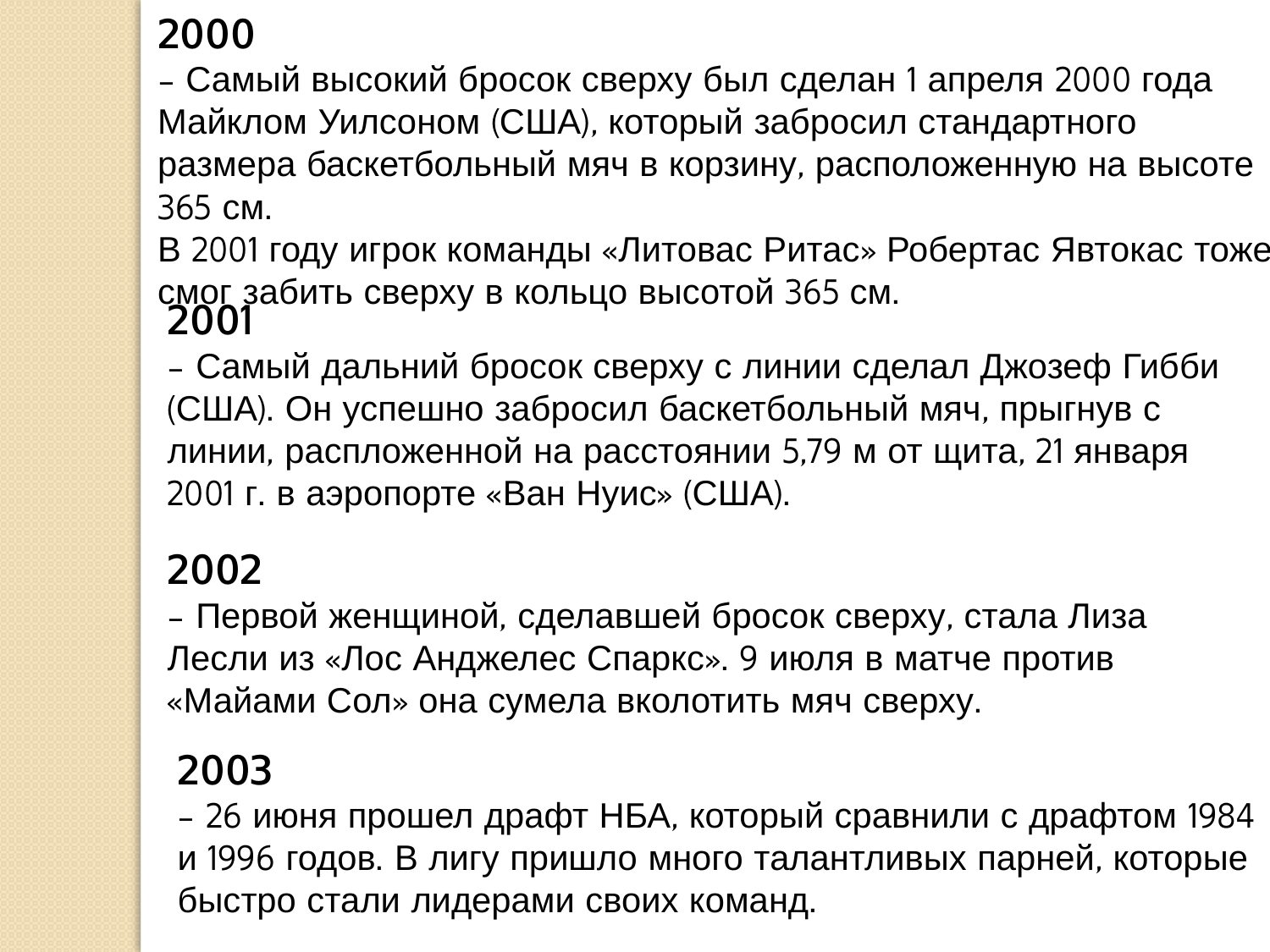

2000
– Самый высокий бросок сверху был сделан 1 апреля 2000 года Майклом Уилсоном (США), который забросил стандартного размера баскетбольный мяч в корзину, расположенную на высоте 365 см.
В 2001 году игрок команды «Литовас Ритас» Робертас Явтокас тоже смог забить сверху в кольцо высотой 365 см.
2001
– Самый дальний бросок сверху с линии сделал Джозеф Гибби (США). Он успешно забросил баскетбольный мяч, прыгнув с линии, распложенной на расстоянии 5,79 м от щита, 21 января 2001 г. в аэропорте «Ван Нуис» (США).
2002
– Первой женщиной, сделавшей бросок сверху, стала Лиза Лесли из «Лос Анджелес Спаркс». 9 июля в матче против «Майами Сол» она сумела вколотить мяч сверху.
2003
– 26 июня прошел драфт НБА, который сравнили с драфтом 1984 и 1996 годов. В лигу пришло много талантливых парней, которые быстро стали лидерами своих команд.